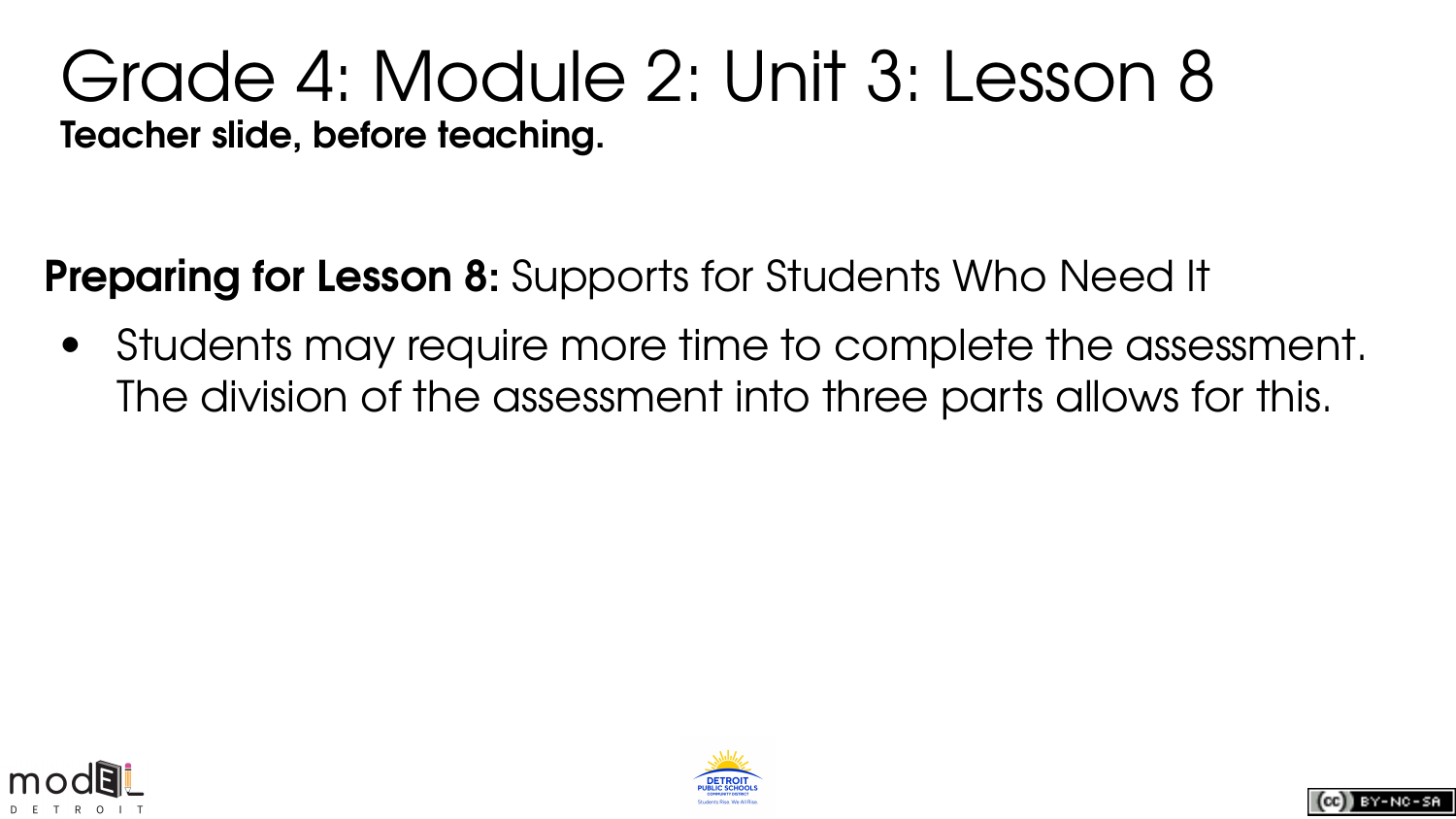

# Grade 4: Module 2: Unit 3: Lesson 8
Teacher slide, before teaching.
Preparing for Lesson 8: Supports for Students Who Need It
Students may require more time to complete the assessment. The division of the assessment into three parts allows for this.